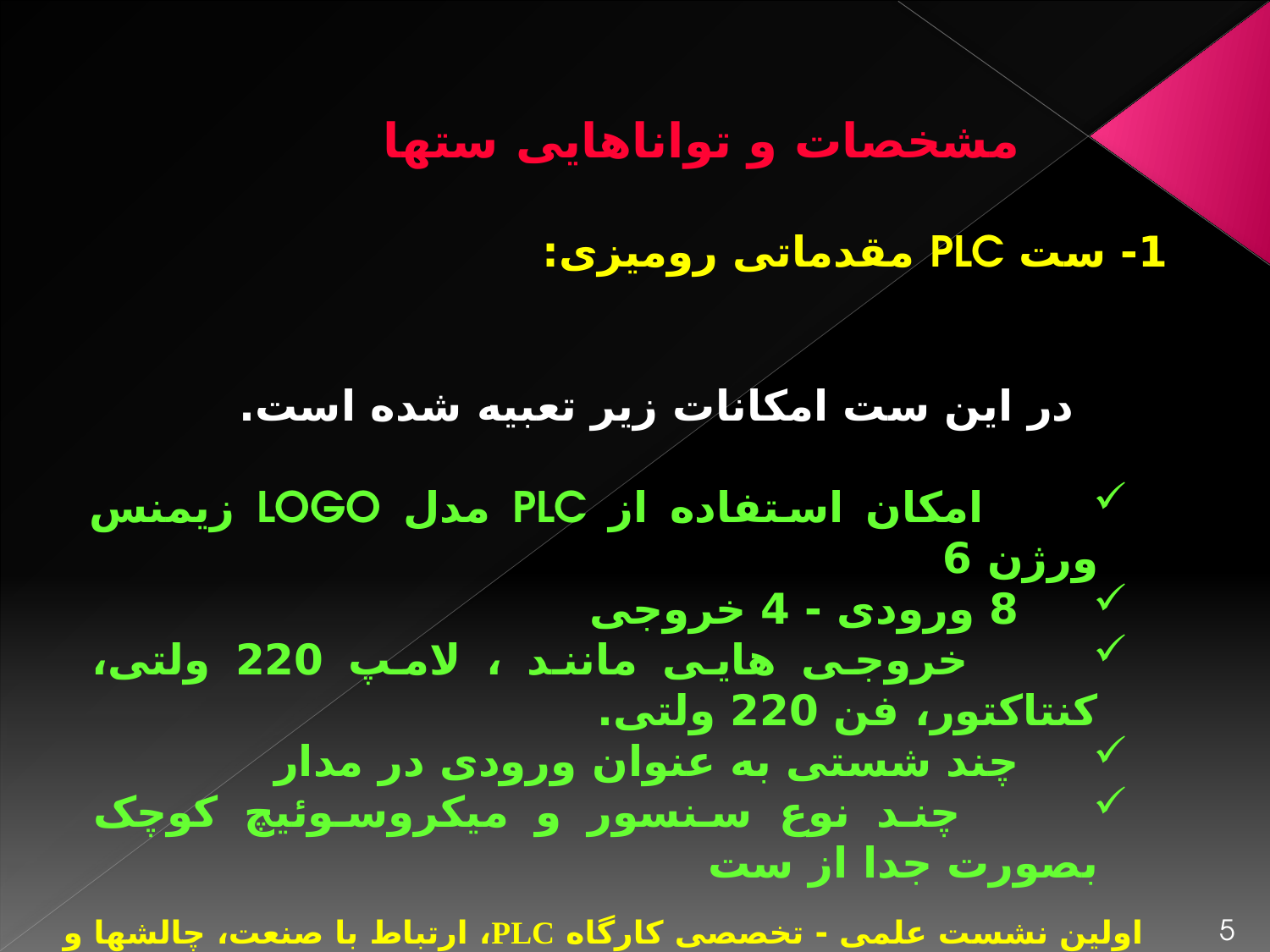

# مشخصات و تواناهایی ست‏ها
1- ست PLC مقدماتی رومیزی:
     در این ست امکانات زیر تعبیه شده است.

     امکان استفاده از PLC مدل LOGO زیمنس ورژن 6
     8 ورودی - 4 خروجی
     خروجی هایی مانند ، لامپ 220 ولتی، کنتاکتور، فن 220 ولتی.
     چند شستی به عنوان ورودی در مدار
     چند نوع سنسور و میکروسوئیچ کوچک بصورت جدا از ست
5
اولین نشست علمی - تخصصی کارگاه PLC، ارتباط با صنعت، چالش‏ها و راهکارها – بهمن 93